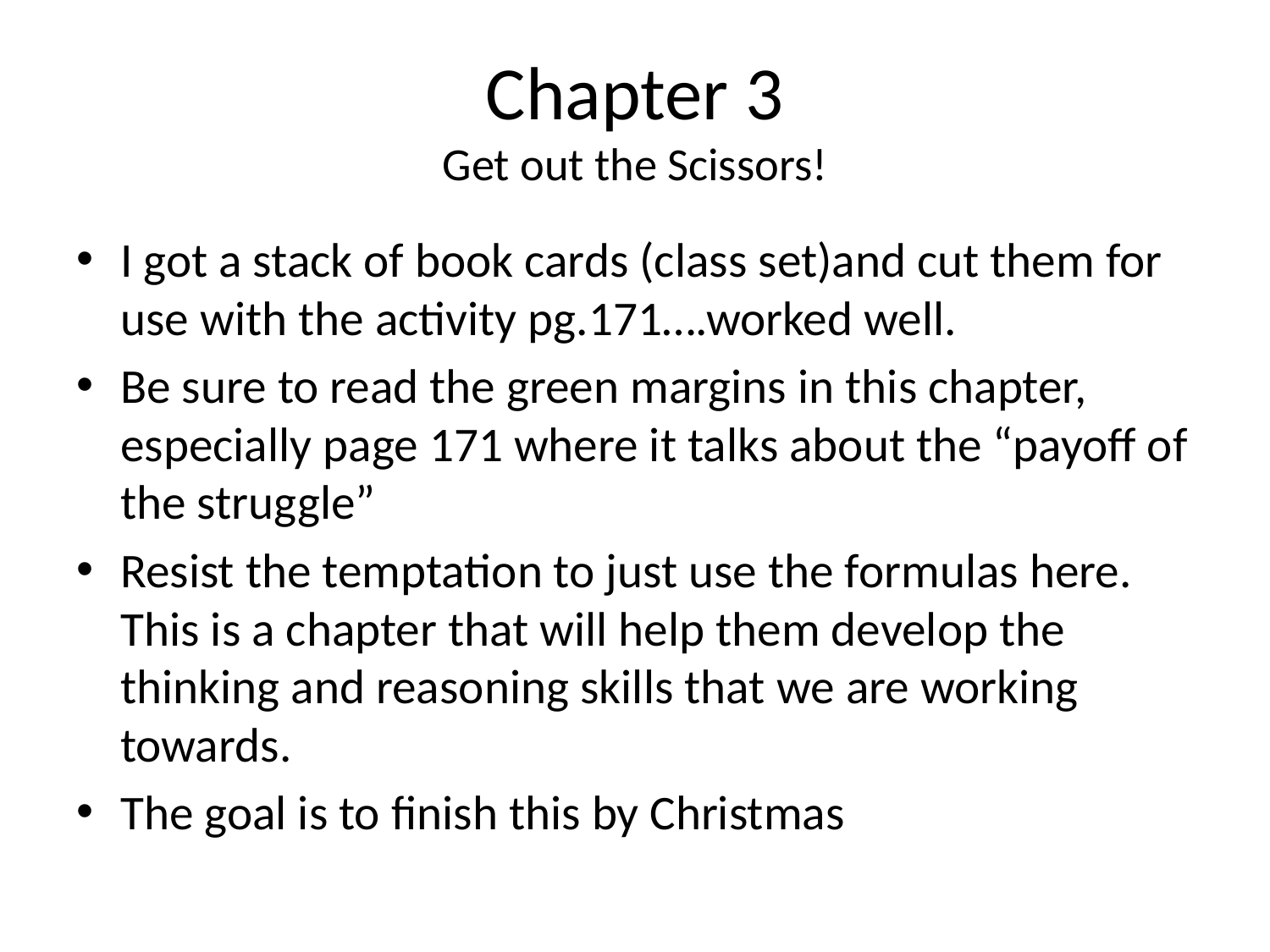

# Chapter 3 Get out the Scissors!
I got a stack of book cards (class set)and cut them for use with the activity pg.171….worked well.
Be sure to read the green margins in this chapter, especially page 171 where it talks about the “payoff of the struggle”
Resist the temptation to just use the formulas here.  This is a chapter that will help them develop the thinking and reasoning skills that we are working towards.
The goal is to finish this by Christmas